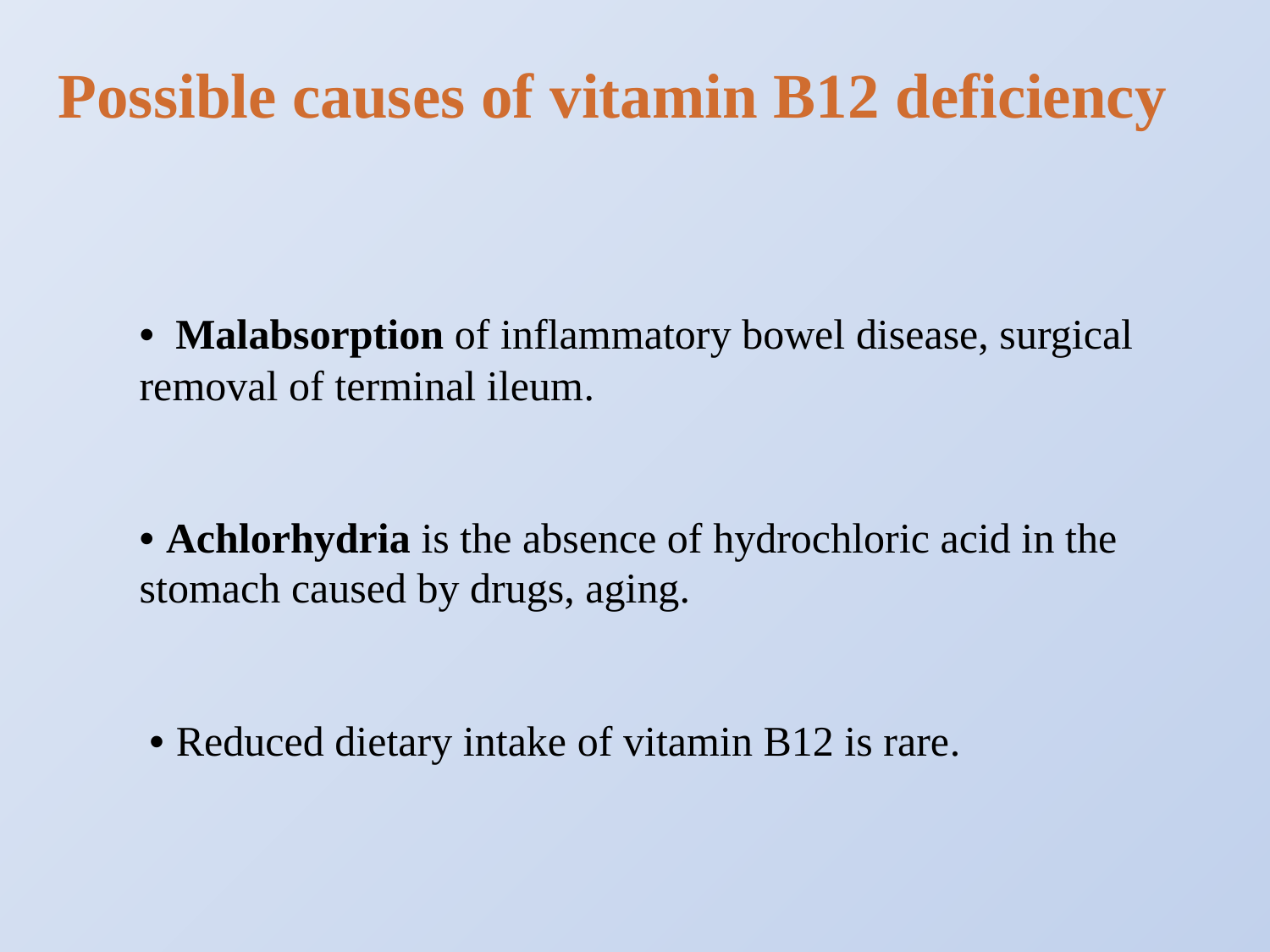

Possible causes of vitamin B12 deficiency

•  Malabsorption of inflammatory bowel disease, surgical removal of terminal ileum.
• Achlorhydria is the absence of hydrochloric acid in the stomach caused by drugs, aging.

• Reduced dietary intake of vitamin B12 is rare.